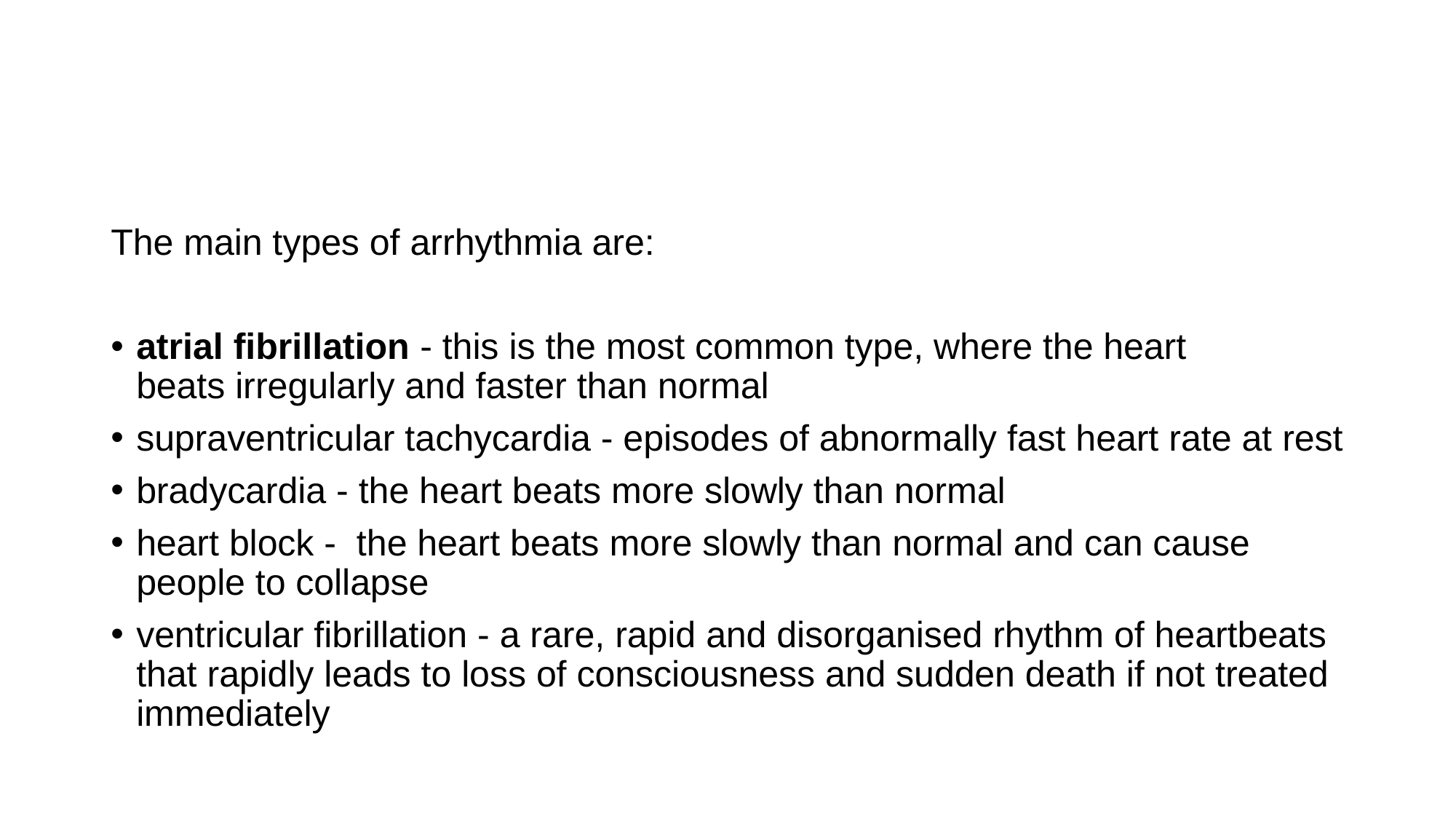

#
The main types of arrhythmia are:

atrial fibrillation - this is the most common type, where the heart beats irregularly and faster than normal
supraventricular tachycardia - episodes of abnormally fast heart rate at rest
bradycardia - the heart beats more slowly than normal
heart block -  the heart beats more slowly than normal and can cause people to collapse
ventricular fibrillation - a rare, rapid and disorganised rhythm of heartbeats that rapidly leads to loss of consciousness and sudden death if not treated immediately